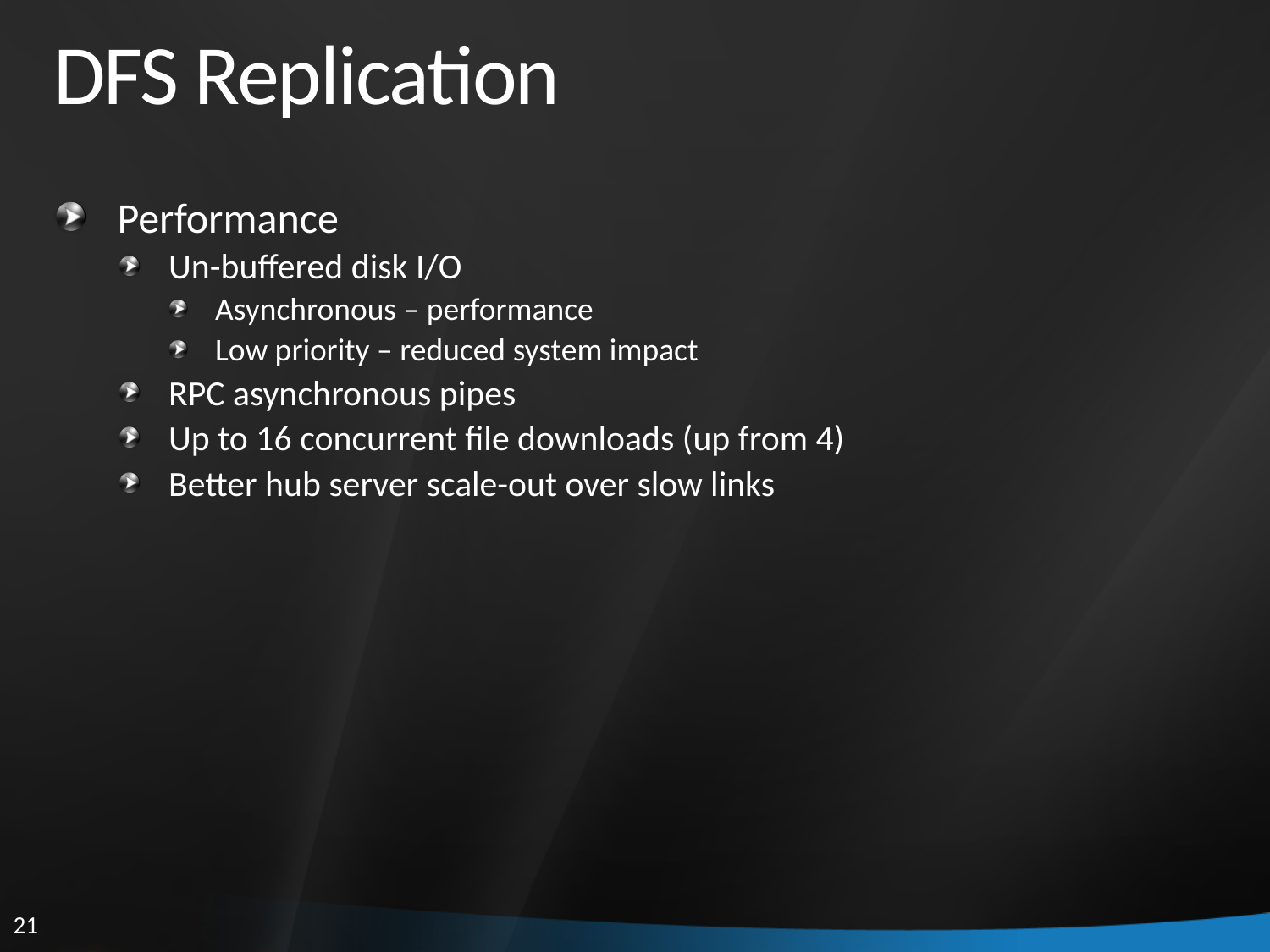

# DFS Replication
Performance
Un-buffered disk I/O
Asynchronous – performance
Low priority – reduced system impact
RPC asynchronous pipes
Up to 16 concurrent file downloads (up from 4)
Better hub server scale-out over slow links